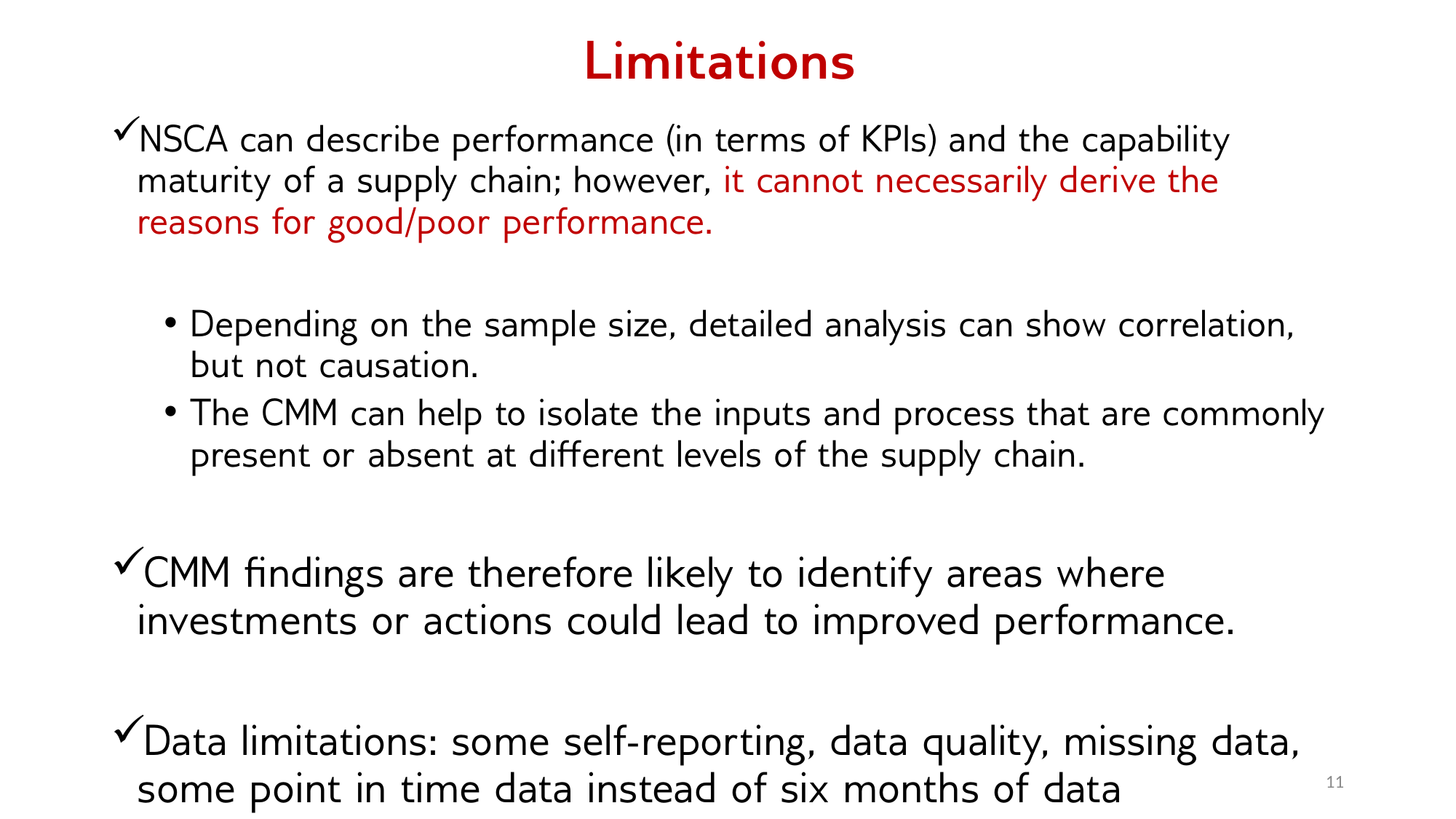

Limitations
NSCA can describe performance (in terms of KPIs) and the capability maturity of a supply chain; however, it cannot necessarily derive the reasons for good/poor performance.

Depending on the sample size, detailed analysis can show correlation, but not causation.
The CMM can help to isolate the inputs and process that are commonly present or absent at different levels of the supply chain.

CMM findings are therefore likely to identify areas where investments or actions could lead to improved performance.

Data limitations: some self-reporting, data quality, missing data, some point in time data instead of six months of data

11